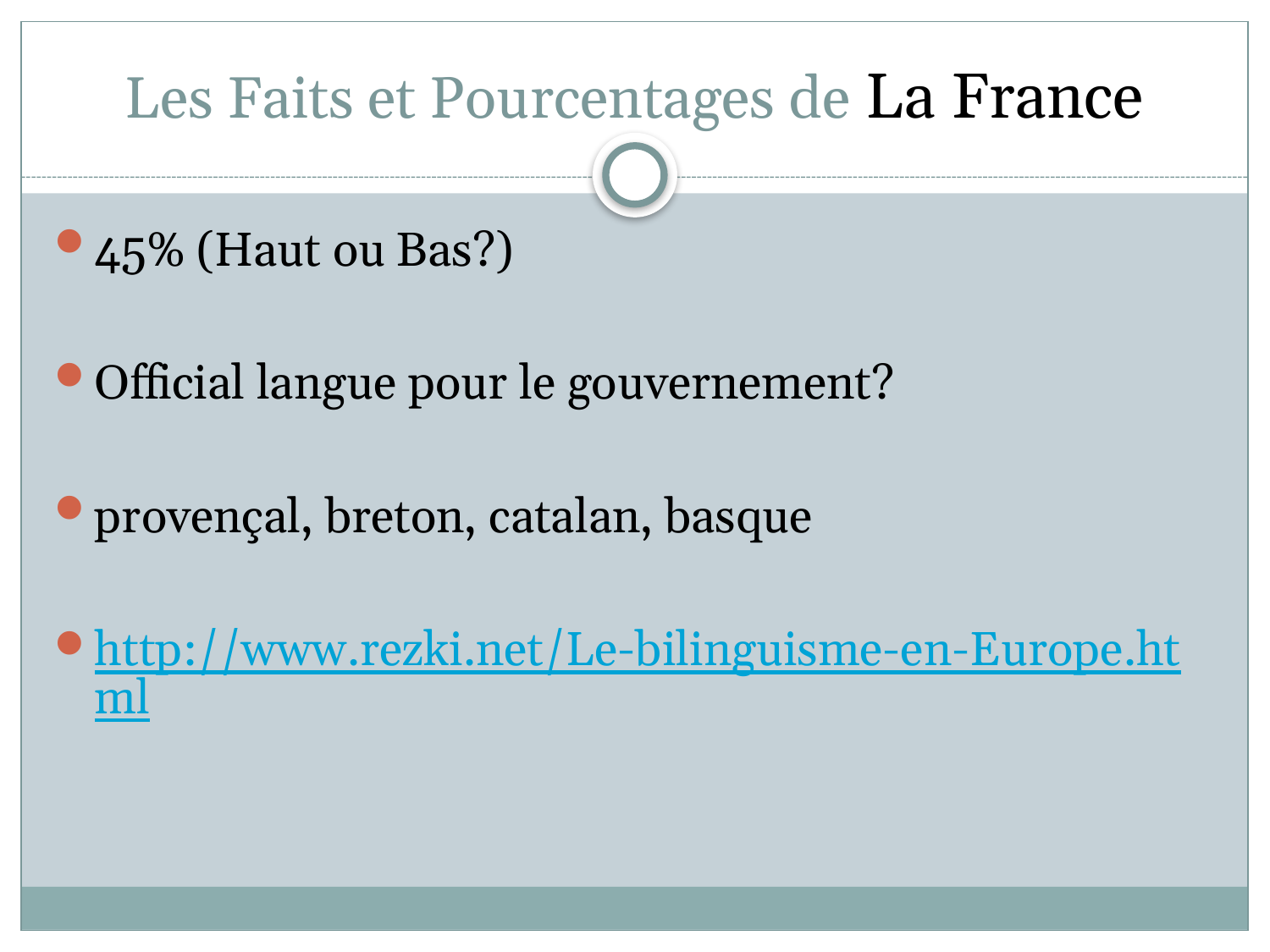

# Les Faits et Pourcentages de La France
45% (Haut ou Bas?)

Official langue pour le gouvernement?

provençal, breton, catalan, basque

http://www.rezki.net/Le-bilinguisme-en-Europe.html